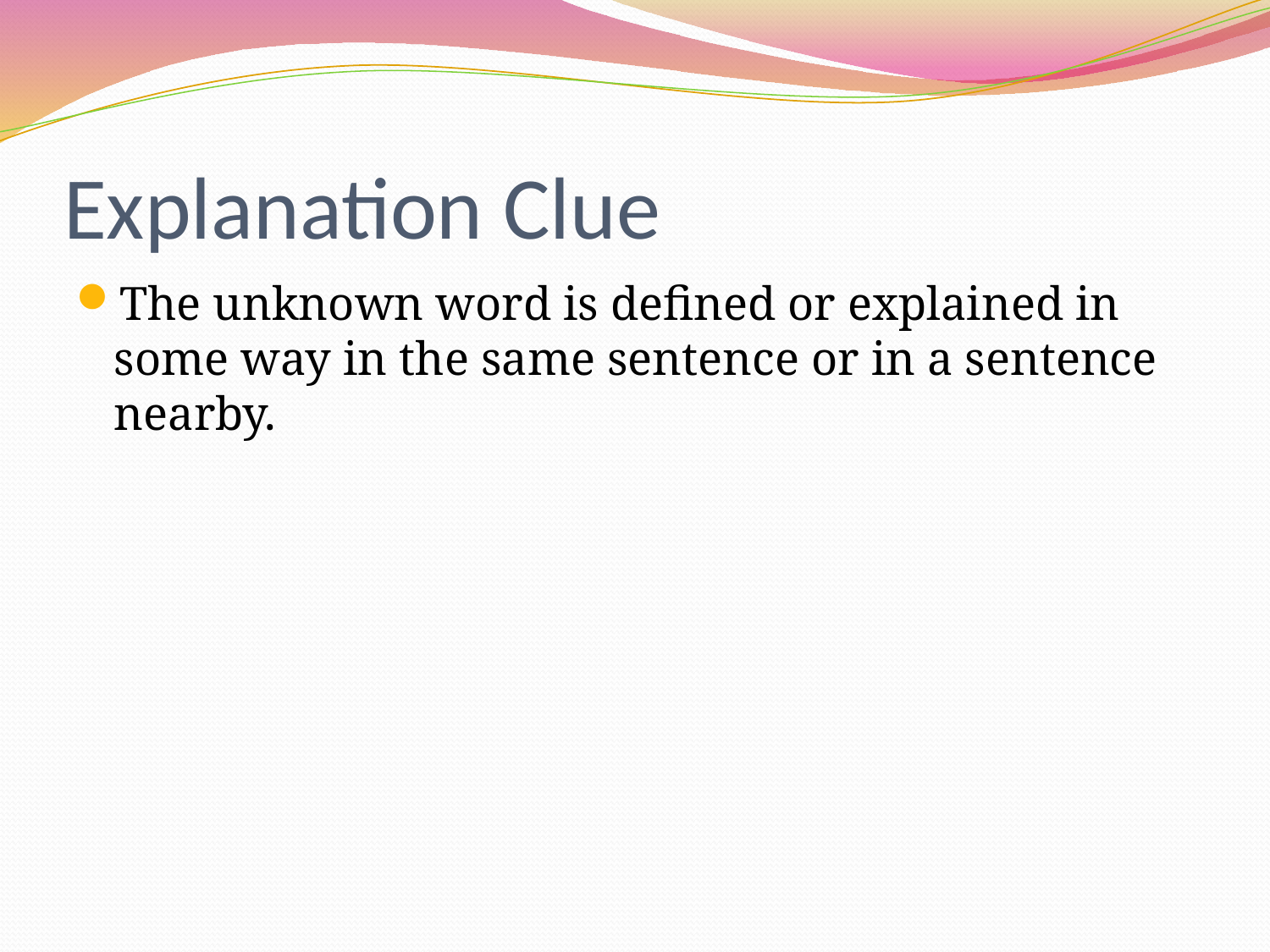

# Explanation Clue
The unknown word is defined or explained in some way in the same sentence or in a sentence nearby.